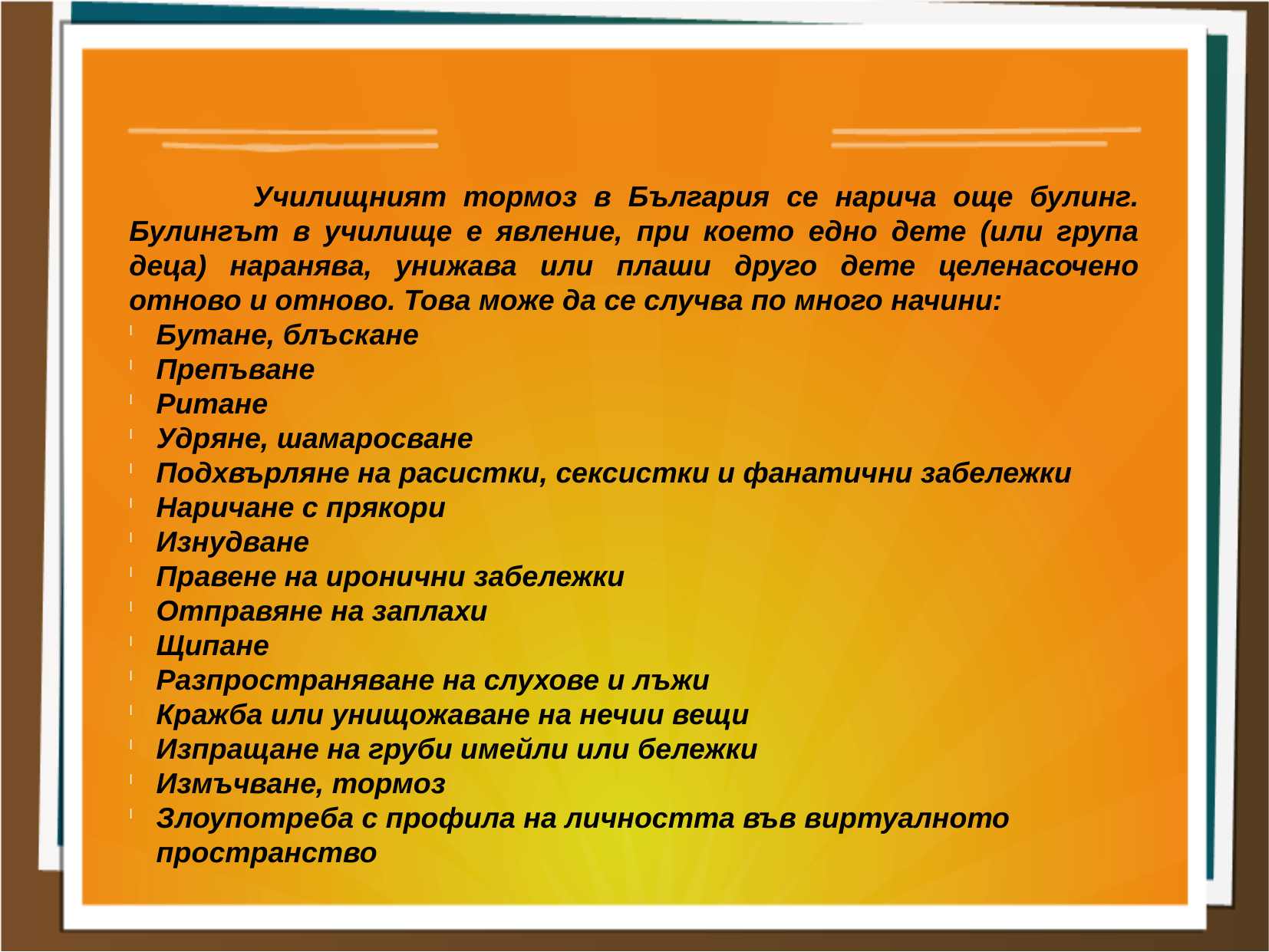

Училищният тормоз в България се нарича още булинг. Булингът в училище е явление, при което едно дете (или група деца) наранява, унижава или плаши друго дете целенасочено отново и отново. Това може да се случва по много начини:
Бутане, блъскане
Препъване
Ритане
Удряне, шамаросване
Подхвърляне на расистки, сексистки и фанатични забележки
Наричане с прякори
Изнудване
Правене на иронични забележки
Отправяне на заплахи
Щипане
Разпространяване на слухове и лъжи
Кражба или унищожаване на нечии вещи
Изпращане на груби имейли или бележки
Измъчване, тормоз
Злоупотреба с профила на личността във виртуалното пространство